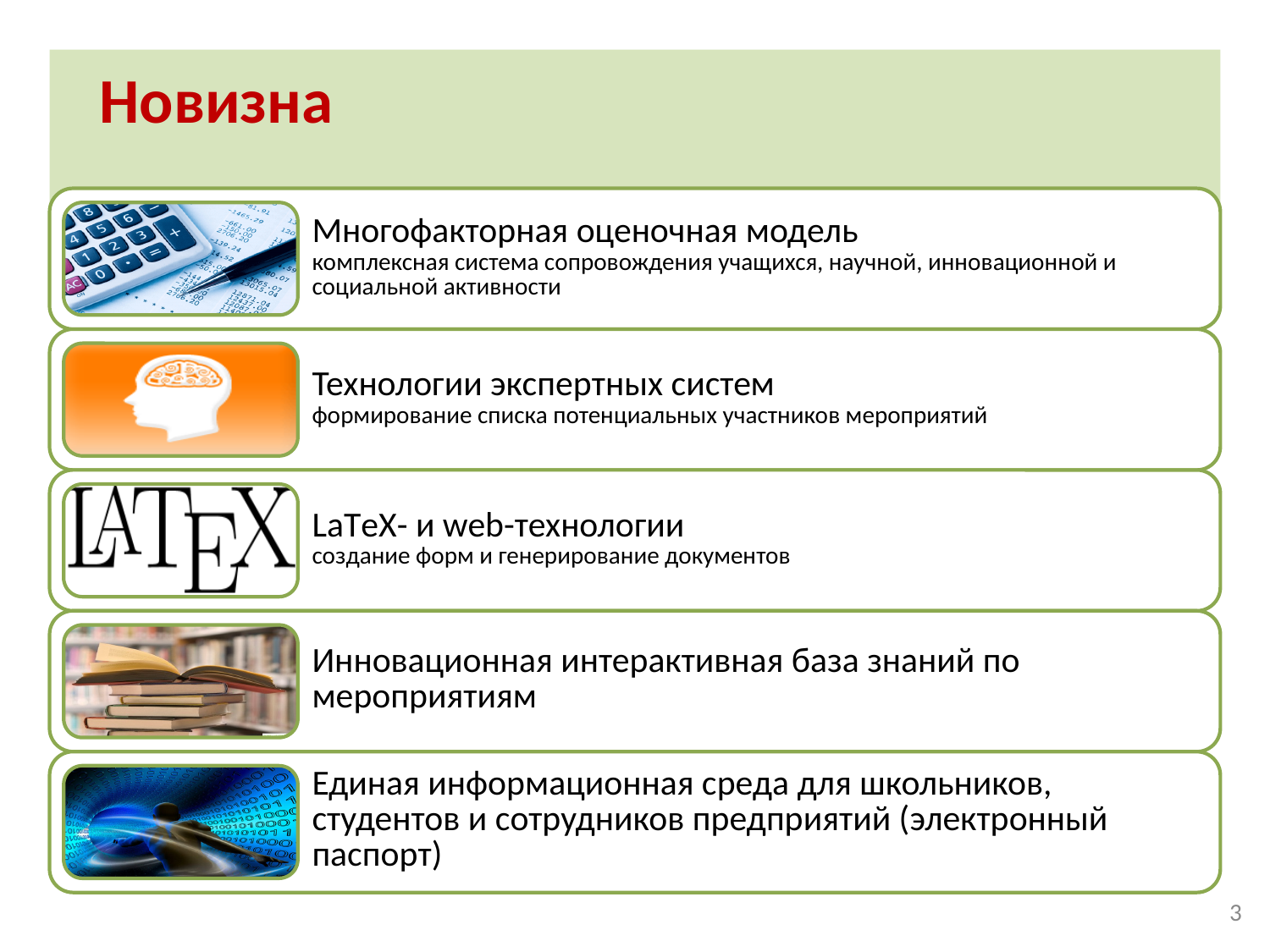

# Новизна
Многофакторная оценочная модель
комплексная система сопровождения учащихся, научной, инновационной и социальной активности
Инновационная интерактивная база знаний по мероприятиям
Единая информационная среда для школьников, студентов и сотрудников предприятий (электронный паспорт)
Технологии экспертных систем
формирование списка потенциальных участников мероприятий
LaTeX- и web-технологии
создание форм и генерирование документов
3